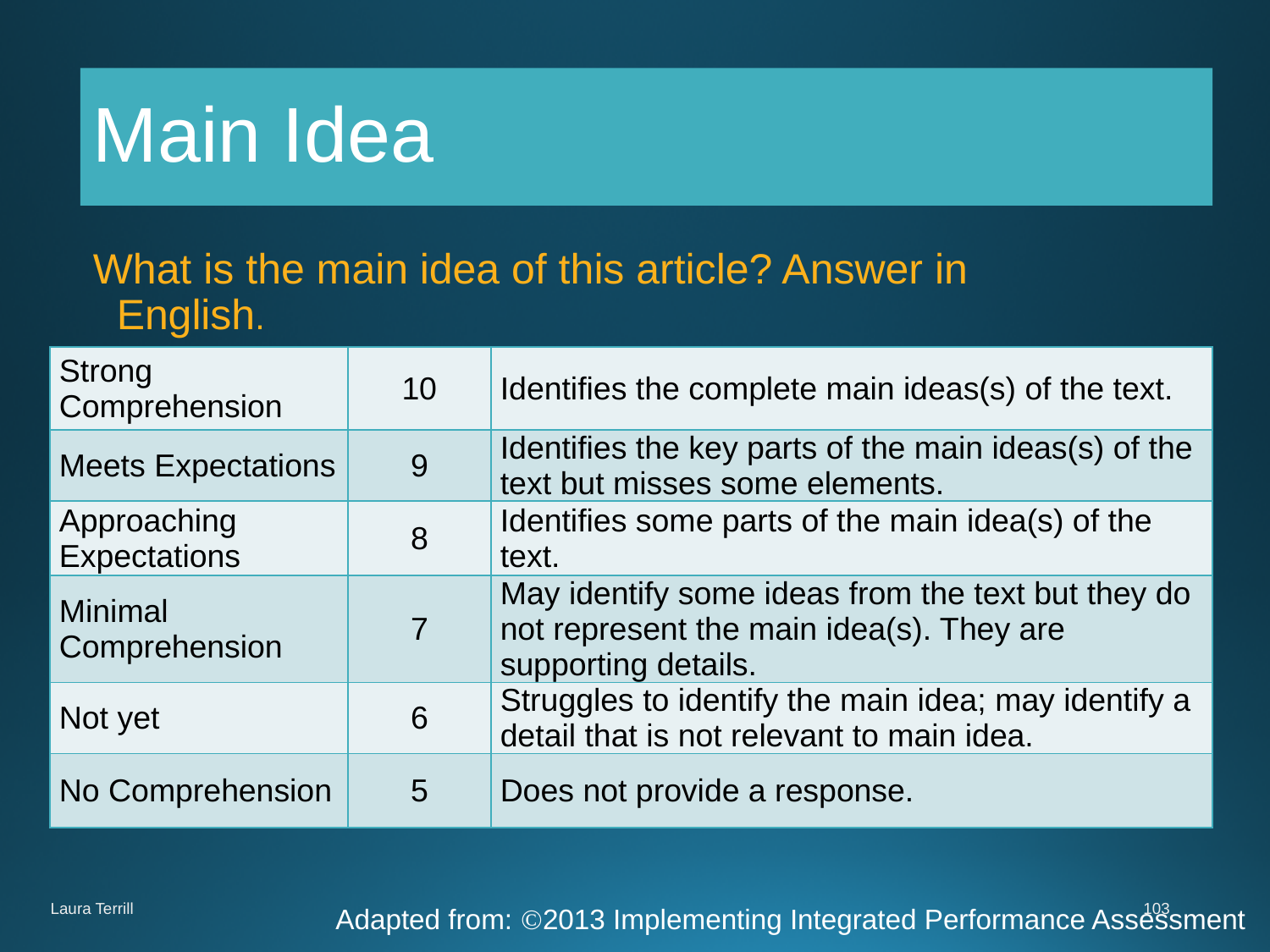

# Main Idea
What is the main idea of this article? Answer in English.

| Strong Comprehension | 10 | Identifies the complete main ideas(s) of the text. |
| --- | --- | --- |
| Meets Expectations | 9 | Identifies the key parts of the main ideas(s) of the text but misses some elements. |
| Approaching Expectations | 8 | Identifies some parts of the main idea(s) of the text. |
| Minimal Comprehension | 7 | May identify some ideas from the text but they do not represent the main idea(s). They are supporting details. |
| Not yet | 6 | Struggles to identify the main idea; may identify a detail that is not relevant to main idea. |
| No Comprehension | 5 | Does not provide a response. |
Laura Terrill
103
Adapted from: ©2013 Implementing Integrated Performance Assessment